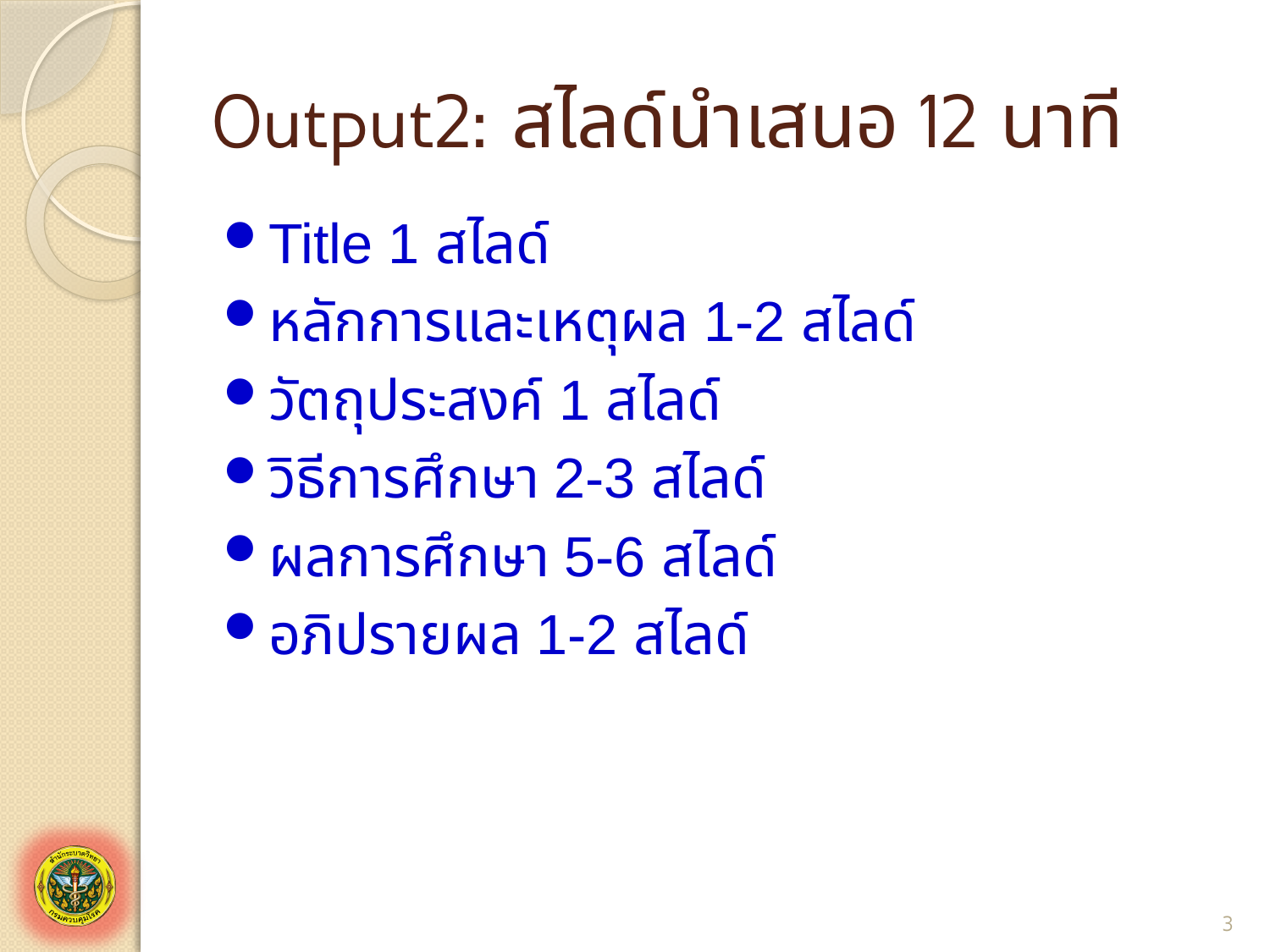

# Output2: สไลด์นำเสนอ 12 นาที
Title 1 สไลด์
หลักการและเหตุผล 1-2 สไลด์
วัตถุประสงค์ 1 สไลด์
วิธีการศึกษา 2-3 สไลด์
ผลการศึกษา 5-6 สไลด์
อภิปรายผล 1-2 สไลด์

3